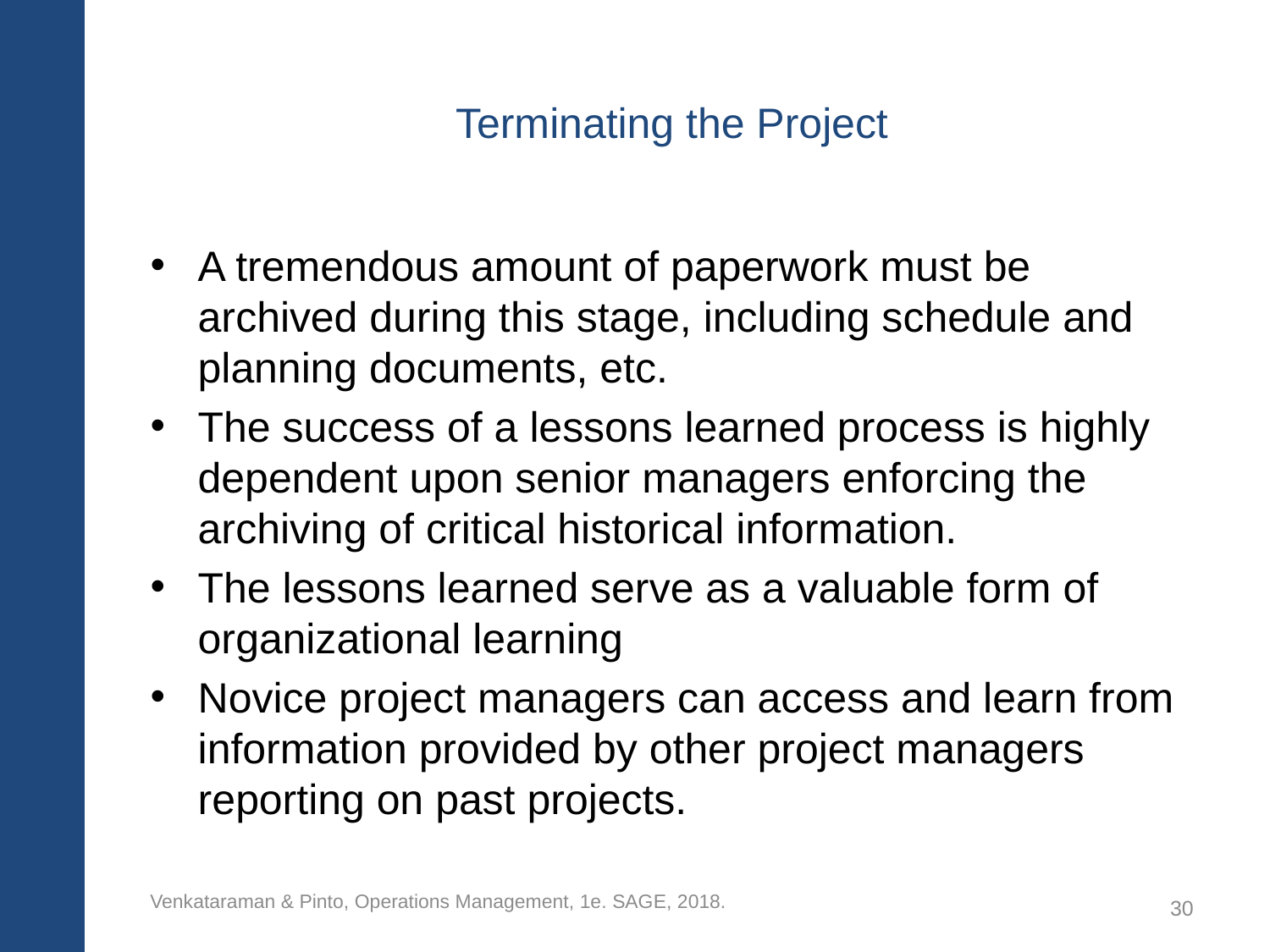

# Terminating the Project
A tremendous amount of paperwork must be archived during this stage, including schedule and planning documents, etc.
The success of a lessons learned process is highly dependent upon senior managers enforcing the archiving of critical historical information.
The lessons learned serve as a valuable form of organizational learning
Novice project managers can access and learn from information provided by other project managers reporting on past projects.

Venkataraman & Pinto, Operations Management, 1e. SAGE, 2018.
30